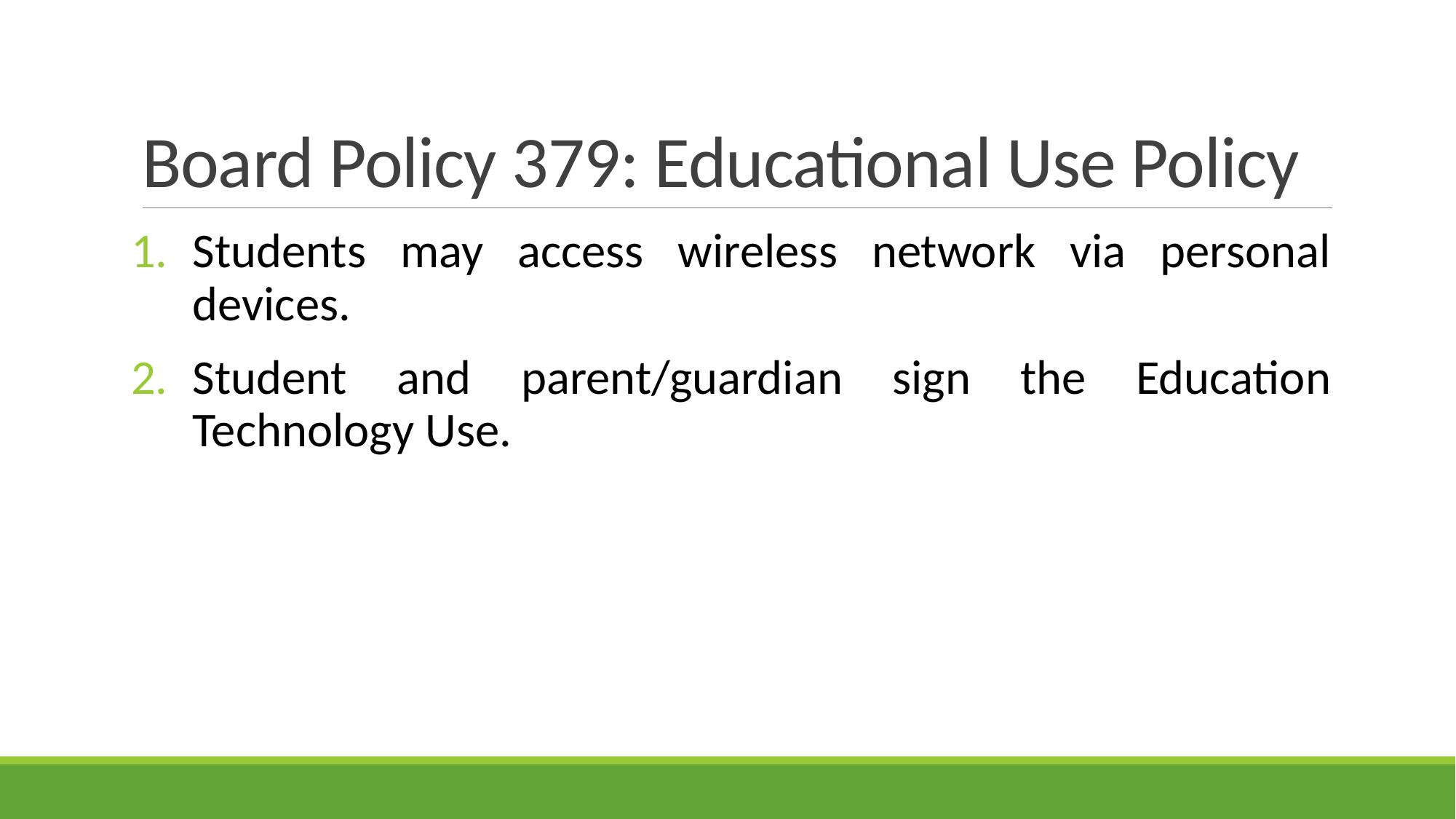

# Board Policy 379: Educational Use Policy
Students may access wireless network via personal devices.
Student and parent/guardian sign the Education Technology Use.